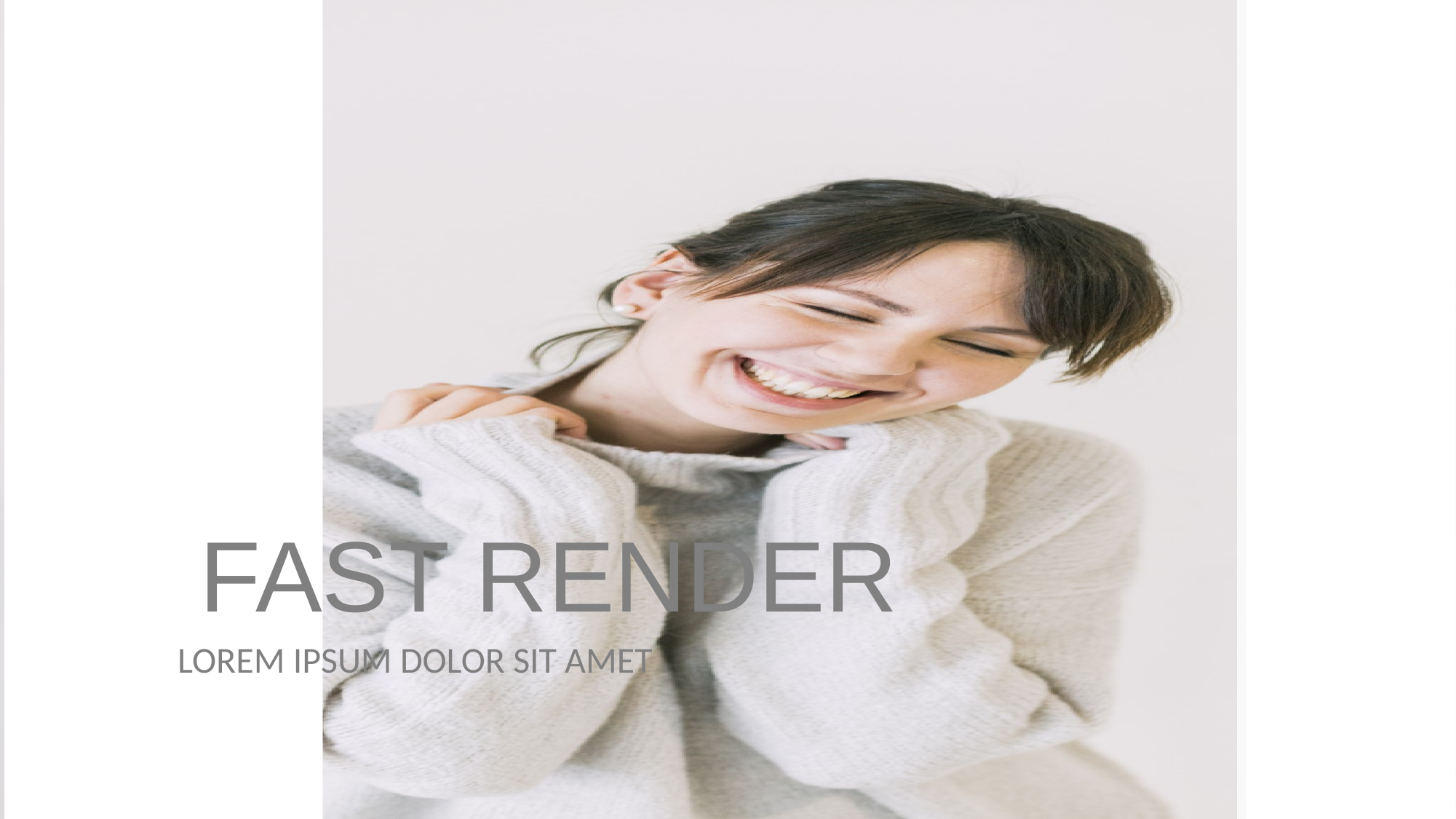

FAST RENDER
LOREM IPSUM DOLOR SIT AMET